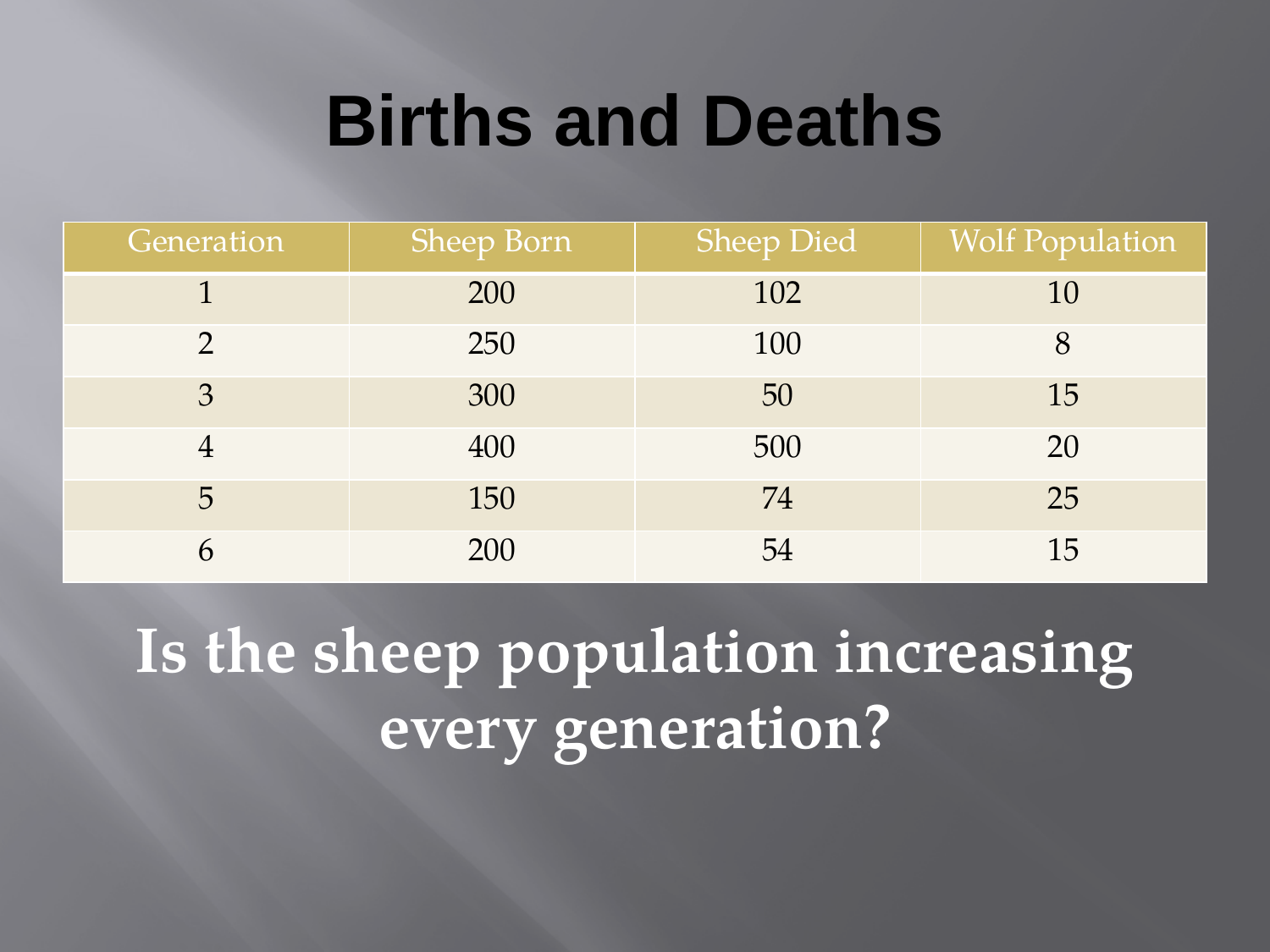

# Births and Deaths
| Generation | Sheep Born | Sheep Died | Wolf Population |
| --- | --- | --- | --- |
| 1 | 200 | 102 | 10 |
| 2 | 250 | 100 | 8 |
| 3 | 300 | 50 | 15 |
| 4 | 400 | 500 | 20 |
| 5 | 150 | 74 | 25 |
| 6 | 200 | 54 | 15 |
Is the sheep population increasing every generation?